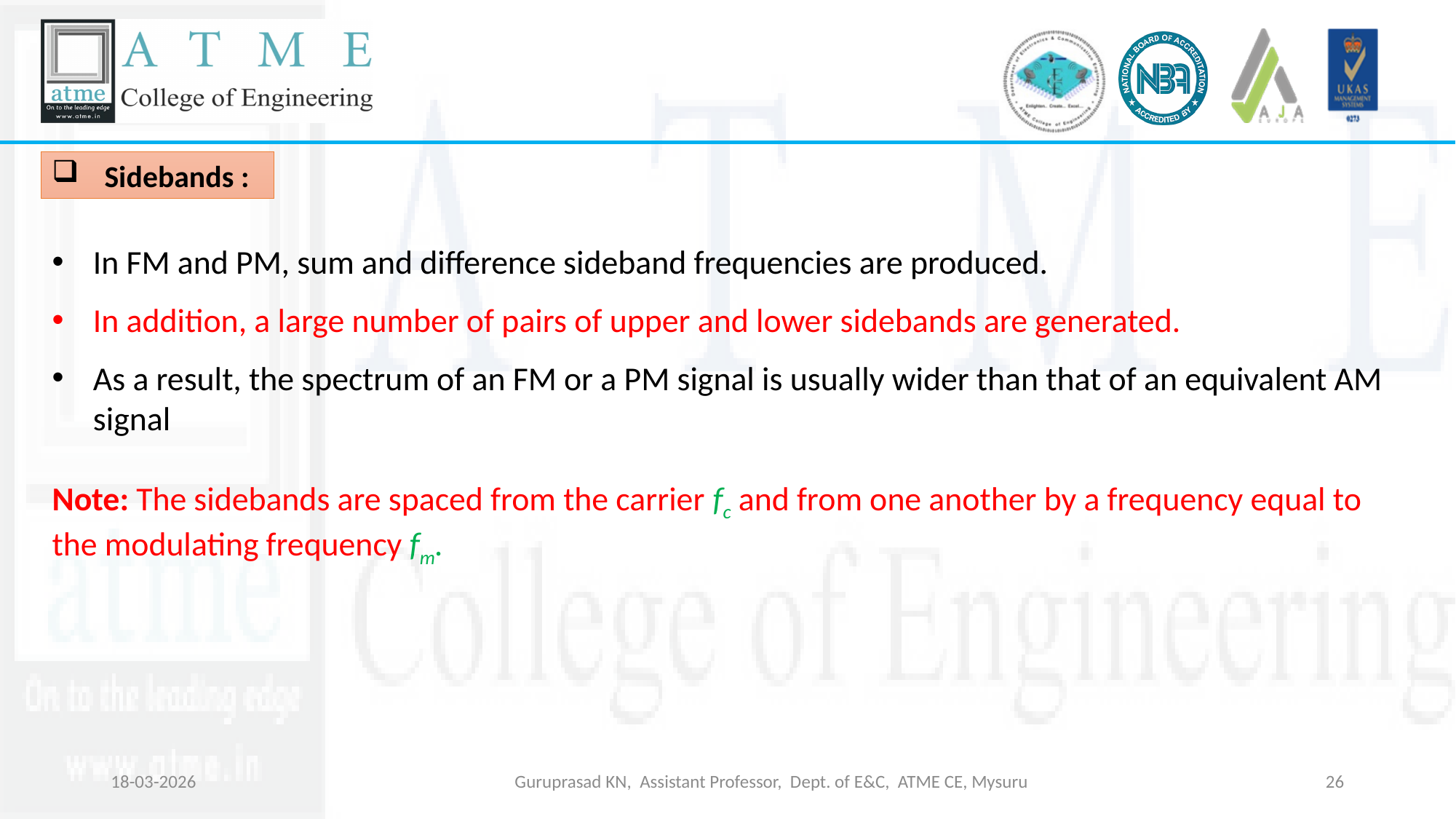

Sidebands :
In FM and PM, sum and difference sideband frequencies are produced.

In addition, a large number of pairs of upper and lower sidebands are generated.

As a result, the spectrum of an FM or a PM signal is usually wider than that of an equivalent AM signal

Note: The sidebands are spaced from the carrier fc and from one another by a frequency equal to the modulating frequency fm.
18-03-2026
Guruprasad KN,  Assistant Professor,  Dept. of E&C,  ATME CE, Mysuru
26